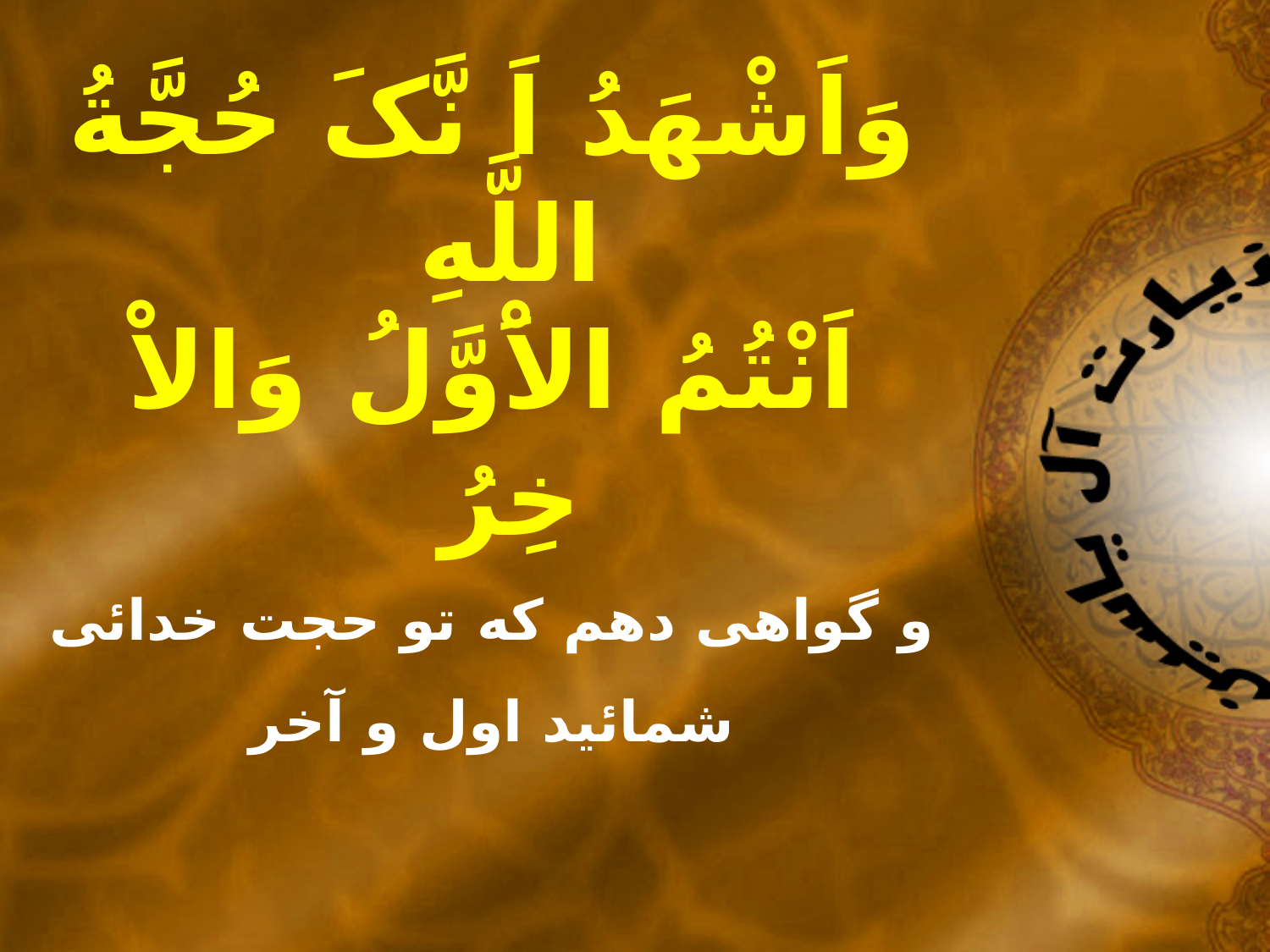

وَاَشْهَدُ اَ نَّکَ حُجَّةُ اللَّهِ
اَنْتُمُ الاَْوَّلُ وَالاْ خِرُ

و گواهى دهم که تو حجت خدائى
شمائيد اول و آخر